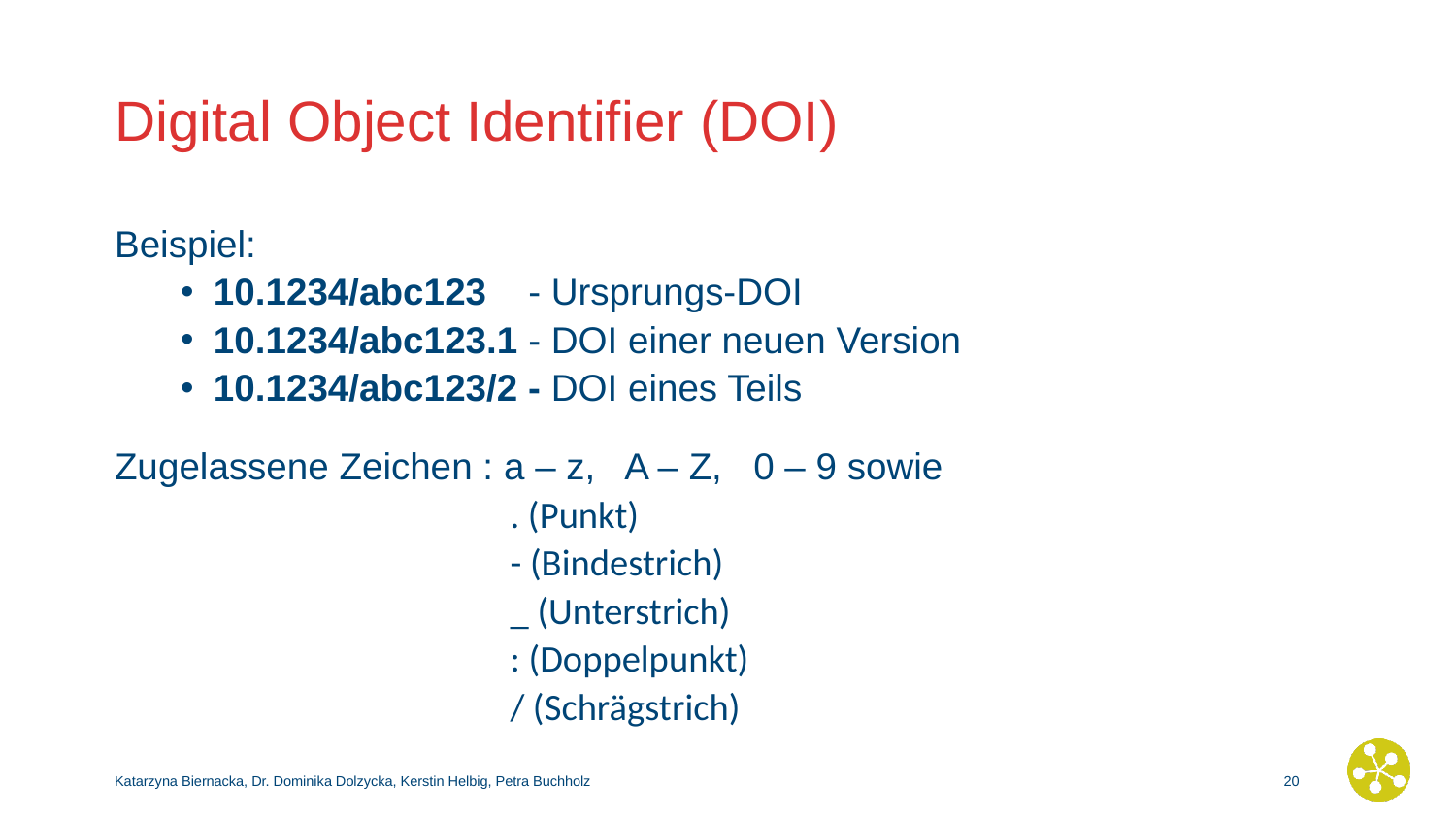

# Digital Object Identifier (DOI)
Beispiel:
10.1234/abc123    - Ursprungs-DOI
10.1234/abc123.1 - DOI einer neuen Version
10.1234/abc123/2 - DOI eines Teils

Zugelassene Zeichen : a – z,   A – Z,   0 – 9 sowie
. (Punkt)
- (Bindestrich)
_ (Unterstrich)
: (Doppelpunkt)
/ (Schrägstrich)
Katarzyna Biernacka, Dr. Dominika Dolzycka, Kerstin Helbig, Petra Buchholz
20